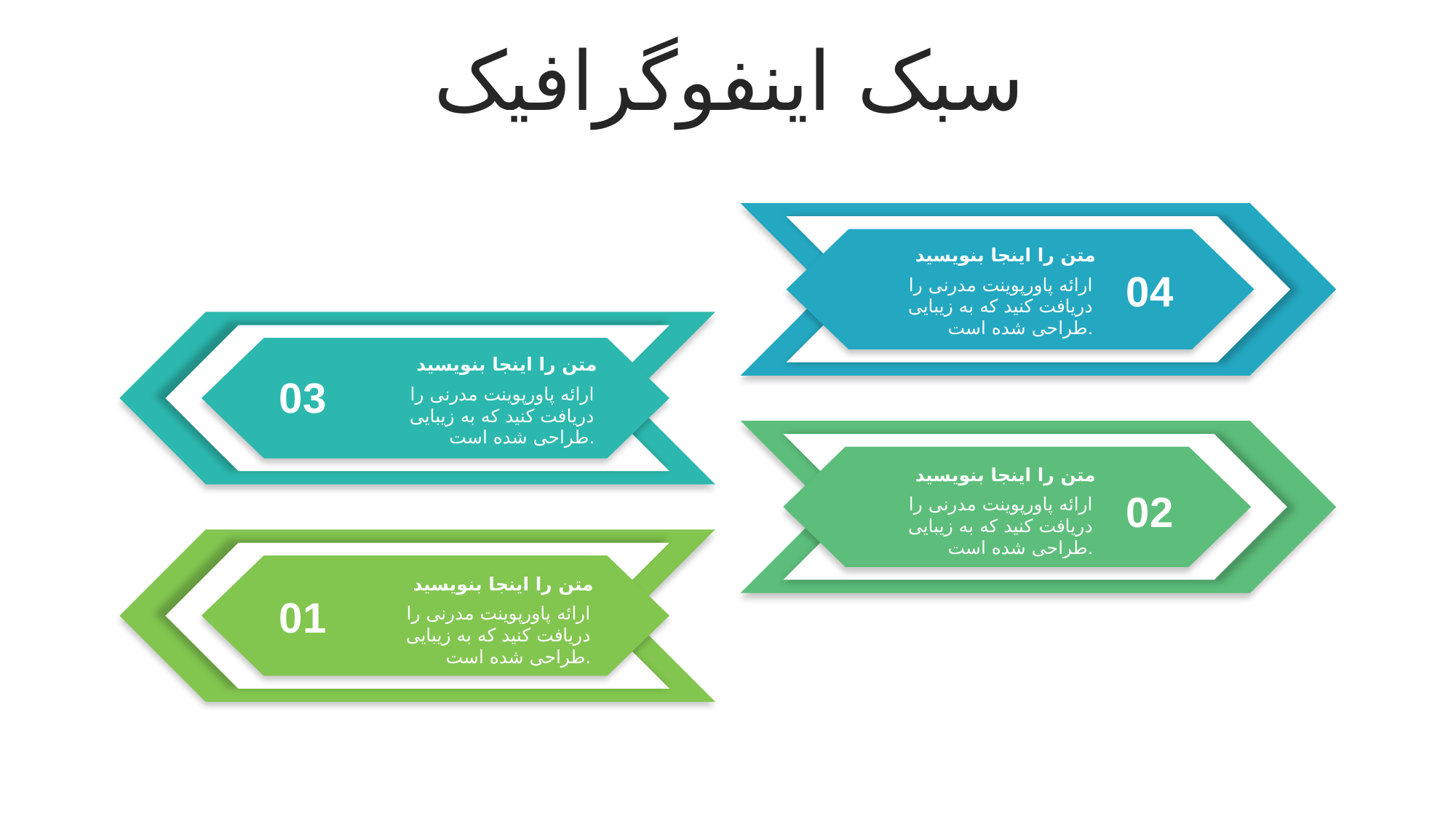

سبک اینفوگرافیک

متن را اینجا بنویسید
ارائه پاورپوینت مدرنی را دریافت کنید که به زیبایی طراحی شده است.
04

متن را اینجا بنویسید
ارائه پاورپوینت مدرنی را دریافت کنید که به زیبایی طراحی شده است.
03

متن را اینجا بنویسید
ارائه پاورپوینت مدرنی را دریافت کنید که به زیبایی طراحی شده است.
02

متن را اینجا بنویسید
ارائه پاورپوینت مدرنی را دریافت کنید که به زیبایی طراحی شده است.
01